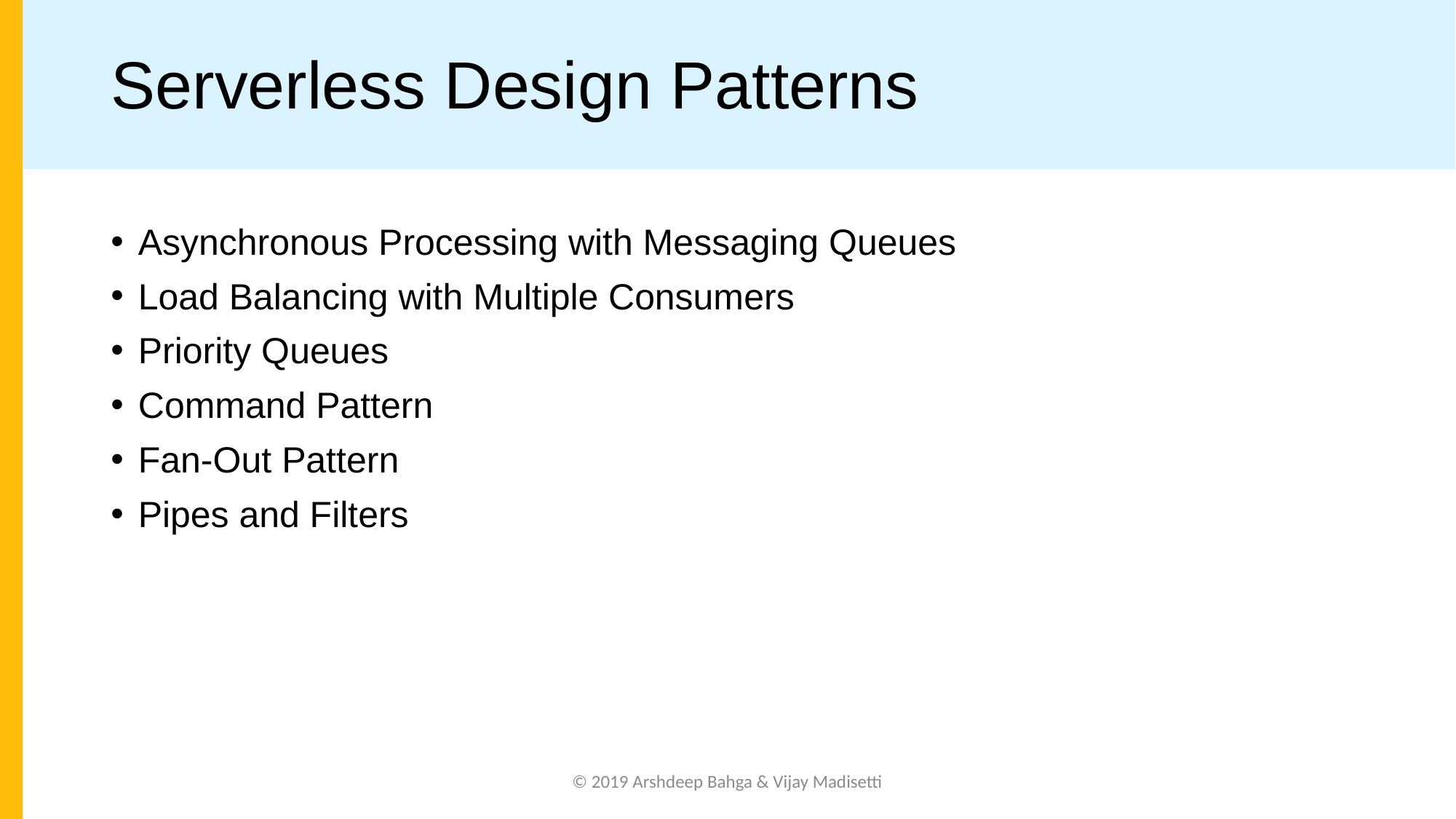

# Serverless Design Patterns
Asynchronous Processing with Messaging Queues
Load Balancing with Multiple Consumers
Priority Queues
Command Pattern
Fan-Out Pattern
Pipes and Filters
© 2019 Arshdeep Bahga & Vijay Madisetti